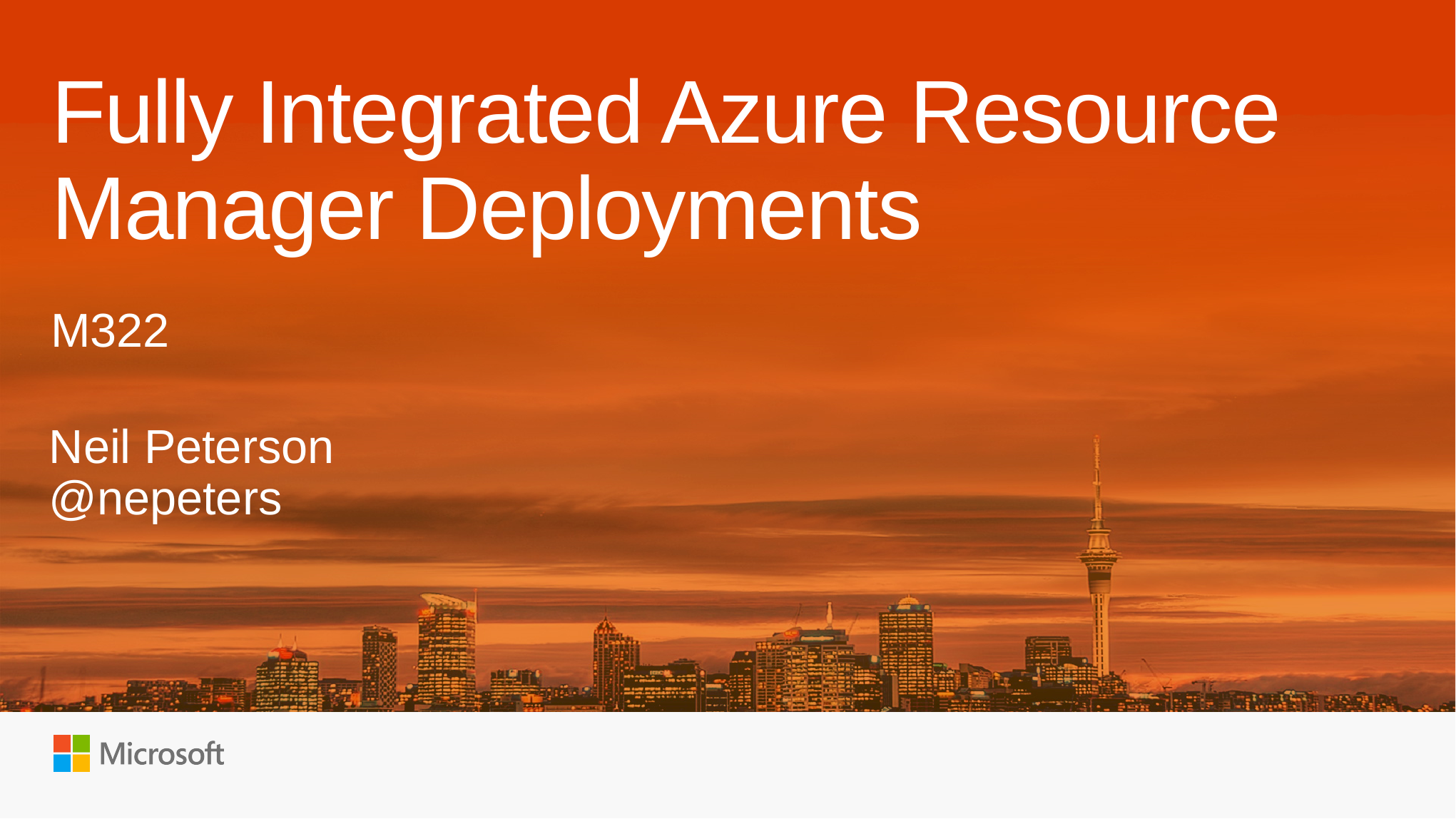

# Fully Integrated Azure Resource Manager Deployments
M322
Neil Peterson
@nepeters